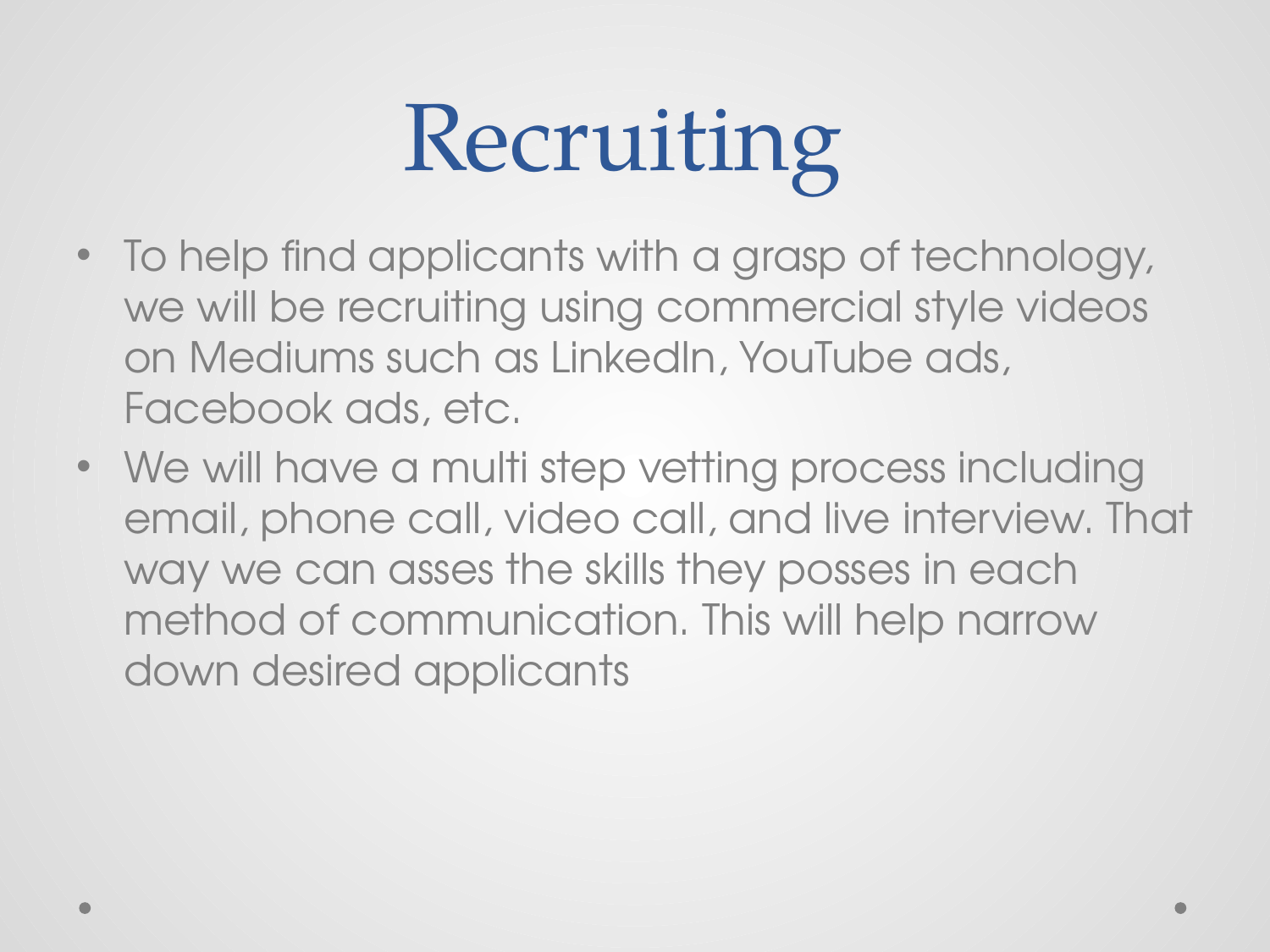

# Recruiting
To help find applicants with a grasp of technology, we will be recruiting using commercial style videos on Mediums such as LinkedIn, YouTube ads, Facebook ads, etc.
We will have a multi step vetting process including email, phone call, video call, and live interview. That way we can asses the skills they posses in each method of communication. This will help narrow down desired applicants